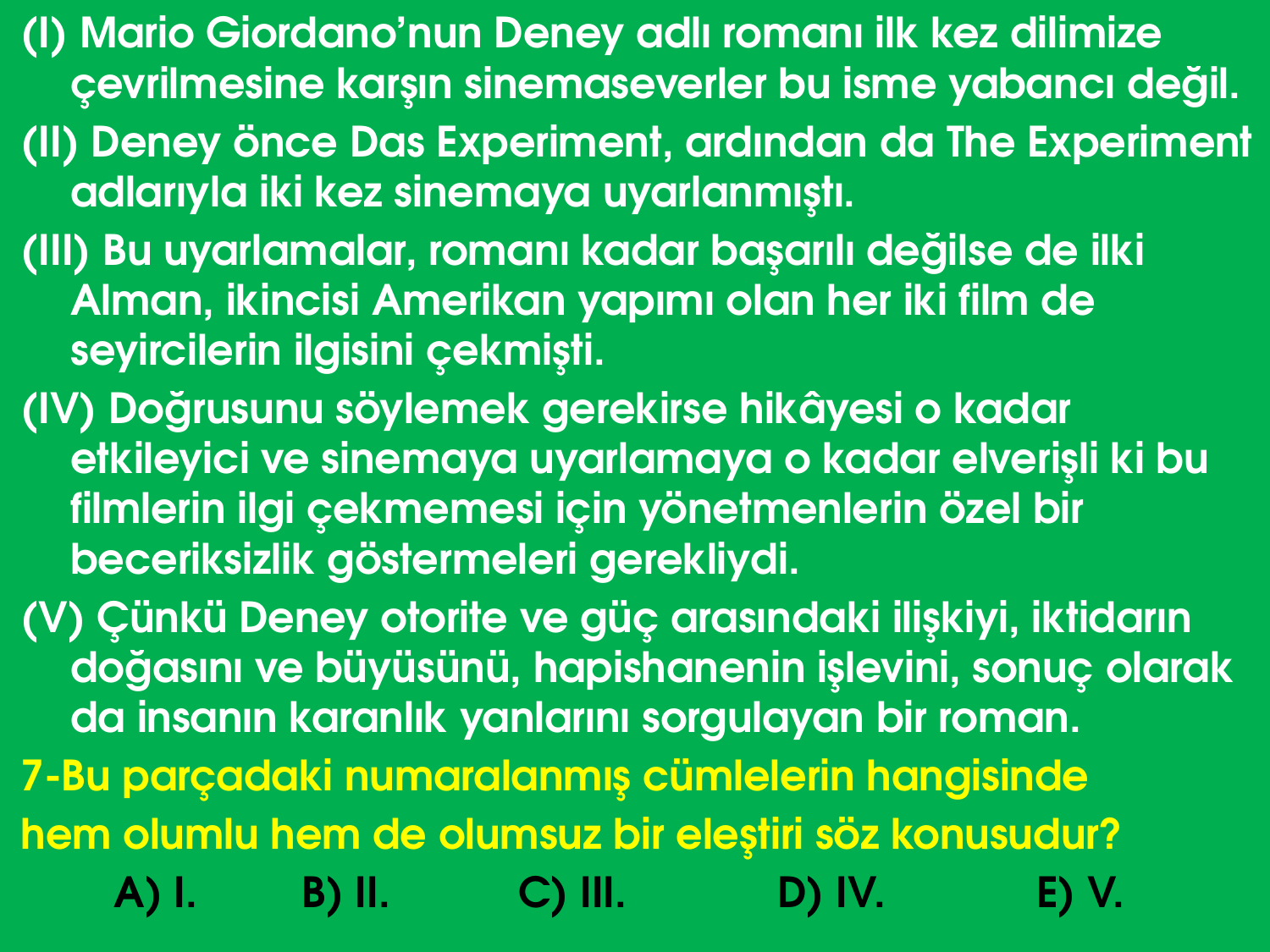

(I) Mario Giordano’nun Deney adlı romanı ilk kez dilimize çevrilmesine karşın sinemaseverler bu isme yabancı değil.
(II) Deney önce Das Experiment, ardından da The Experiment adlarıyla iki kez sinemaya uyarlanmıştı.
(III) Bu uyarlamalar, romanı kadar başarılı değilse de ilki Alman, ikincisi Amerikan yapımı olan her iki film de seyircilerin ilgisini çekmişti.
(IV) Doğrusunu söylemek gerekirse hikâyesi o kadar etkileyici ve sinemaya uyarlamaya o kadar elverişli ki bu filmlerin ilgi çekmemesi için yönetmenlerin özel bir beceriksizlik göstermeleri gerekliydi.
(V) Çünkü Deney otorite ve güç arasındaki ilişkiyi, iktidarın doğasını ve büyüsünü, hapishanenin işlevini, sonuç olarak da insanın karanlık yanlarını sorgulayan bir roman.
7-Bu parçadaki numaralanmış cümlelerin hangisinde
hem olumlu hem de olumsuz bir eleştiri söz konusudur?
        A) I.         B) II.           C) III.             D) IV.             E) V.